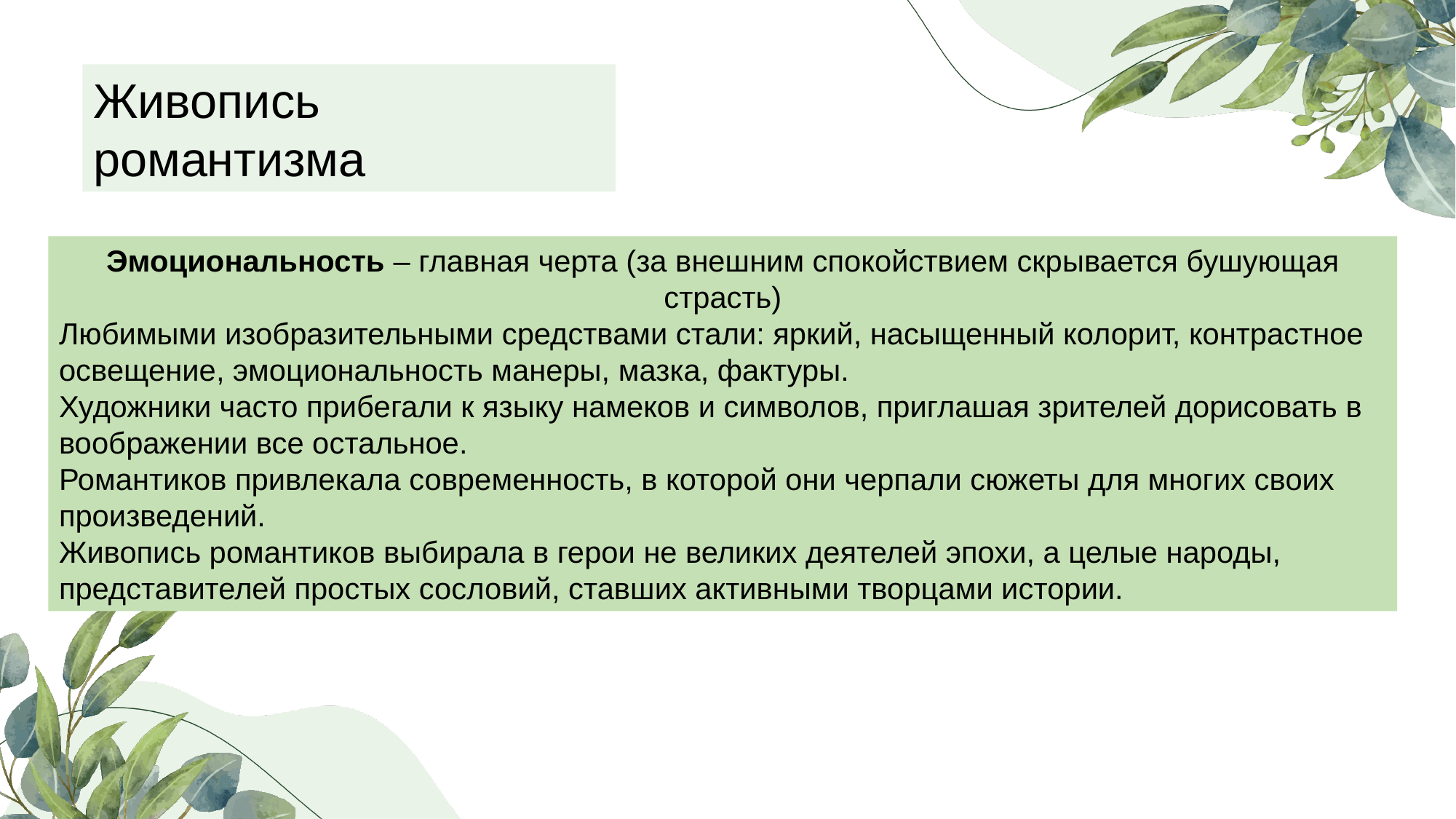

Живопись романтизма
Эмоциональность – главная черта (за внешним спокойствием скрывается бушующая страсть)
Любимыми изобразительными средствами стали: яркий, насыщенный колорит, контрастное освещение, эмоциональность манеры, мазка, фактуры.
Художники часто прибегали к языку намеков и символов, приглашая зрителей дорисовать в
воображении все остальное.
Романтиков привлекала современность, в которой они черпали сюжеты для многих своих произведений.
Живопись романтиков выбирала в герои не великих деятелей эпохи, а целые народы, представителей простых сословий, ставших активными творцами истории.